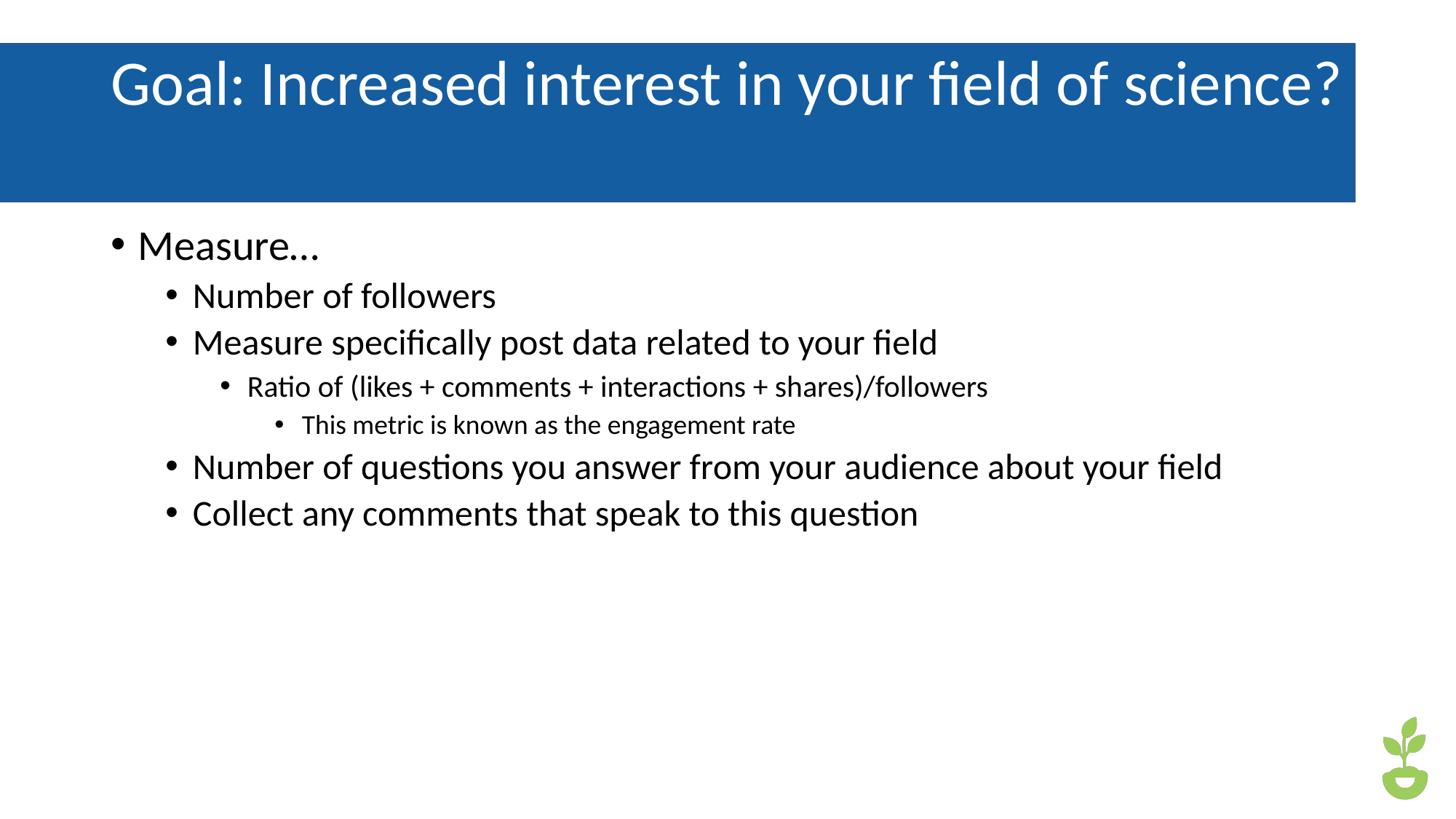

# Goal: Increased interest in your field of science?
Measure…
Number of followers
Measure specifically post data related to your field
Ratio of (likes + comments + interactions + shares)/followers
This metric is known as the engagement rate
Number of questions you answer from your audience about your field
Collect any comments that speak to this question